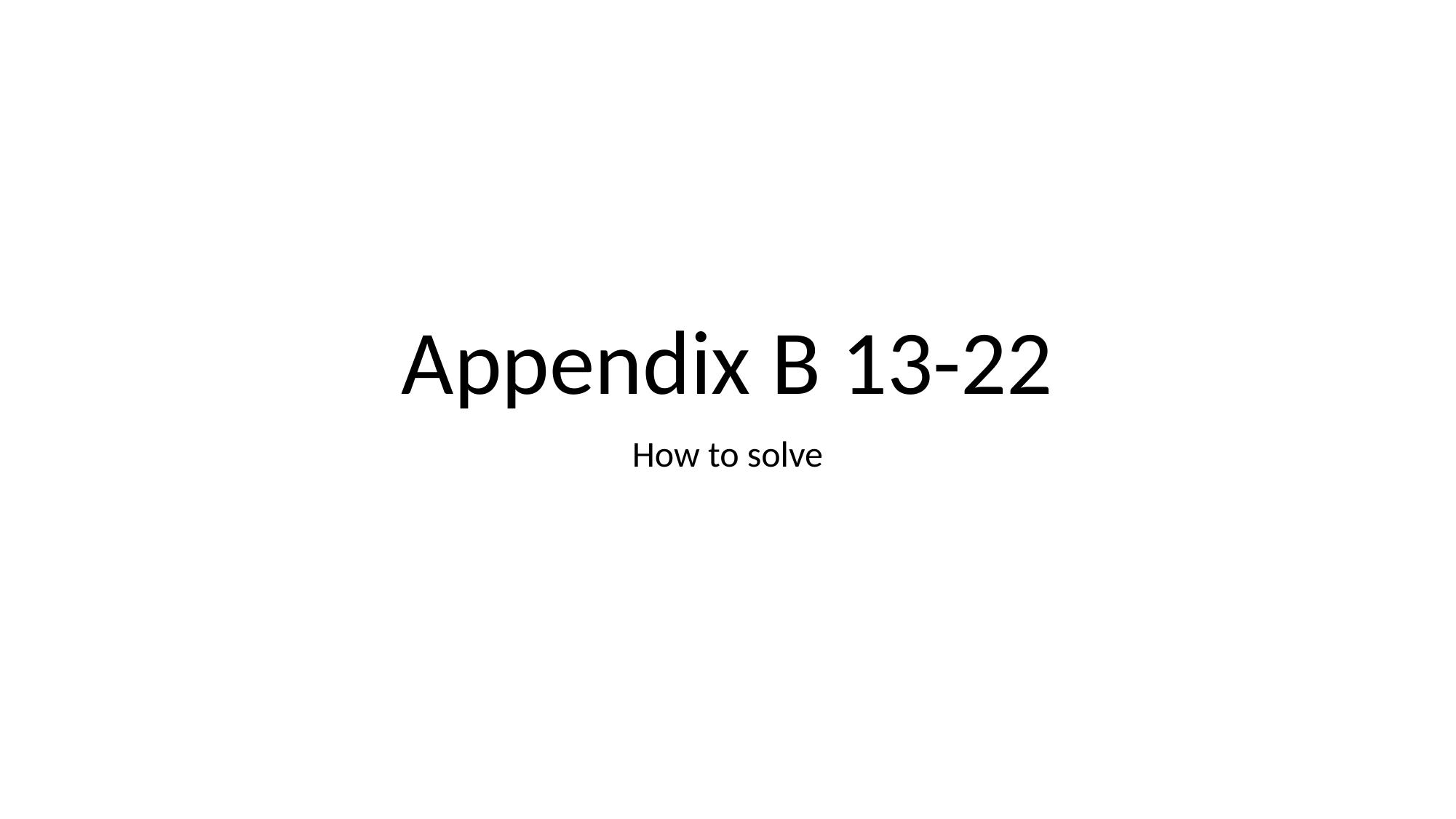

# Appendix B 13-22
How to solve